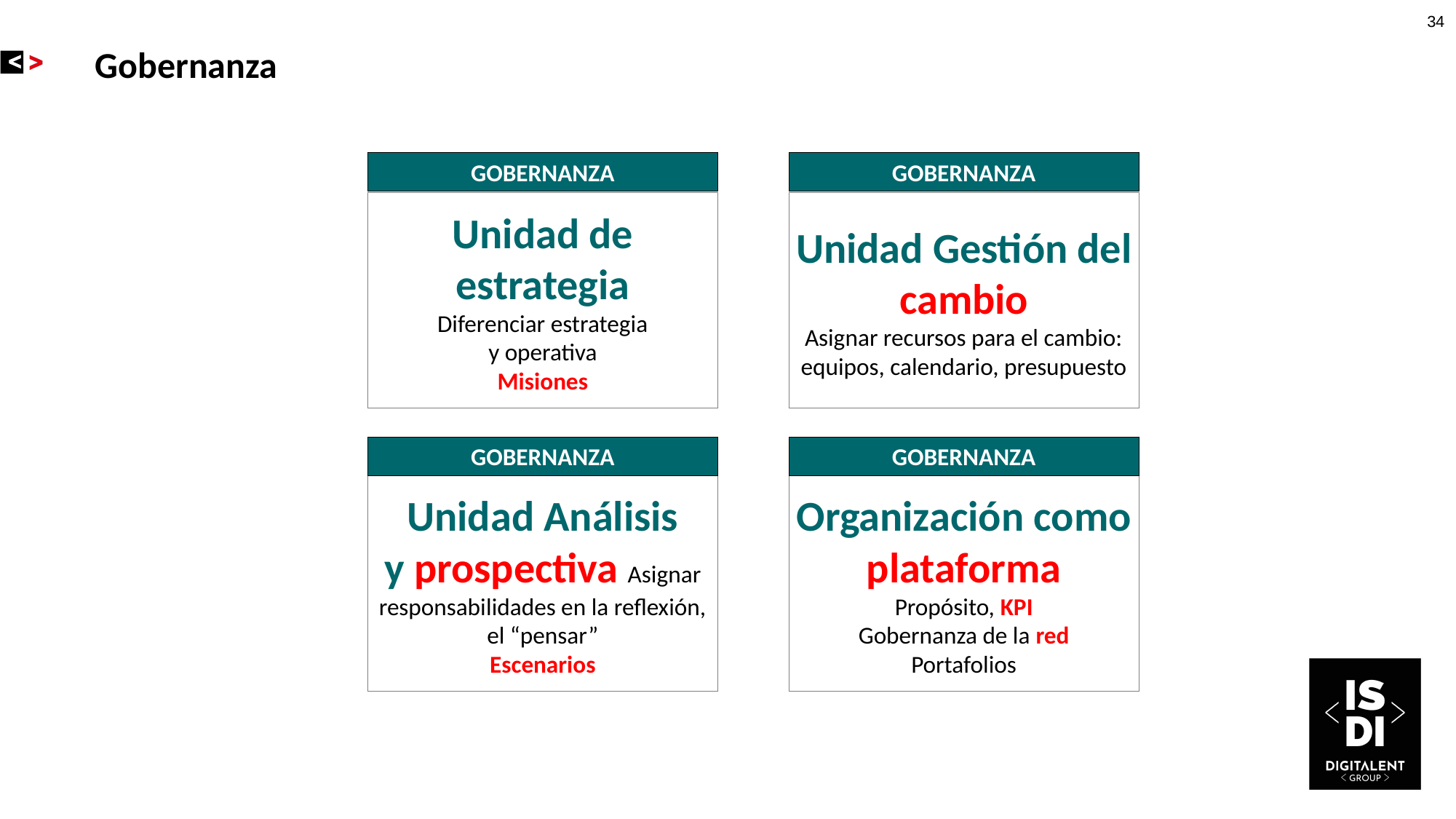

# Gobernanza
GOBERNANZA
Unidad de estrategia
Diferenciar estrategia
y operativa
Misiones
GOBERNANZA
Unidad Gestión del cambio
Asignar recursos para el cambio: equipos, calendario, presupuesto
GOBERNANZA
Unidad Análisis
y prospectiva Asignar responsabilidades en la reflexión, el “pensar”
Escenarios
GOBERNANZA
Organización como plataforma
Propósito, KPI
Gobernanza de la red
Portafolios